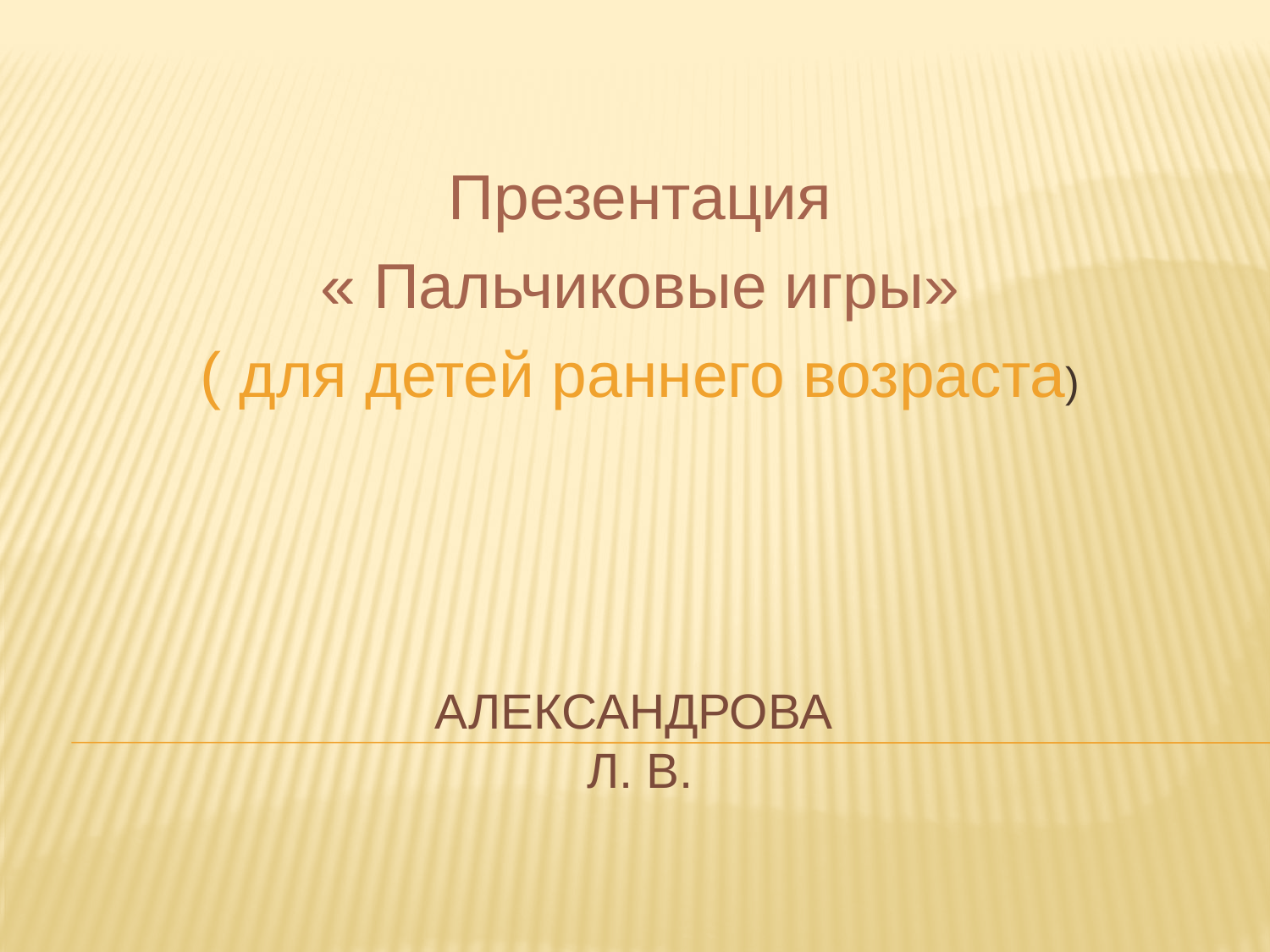

Презентация
« Пальчиковые игры»
( для детей раннего возраста)
# Александрова Л. В.